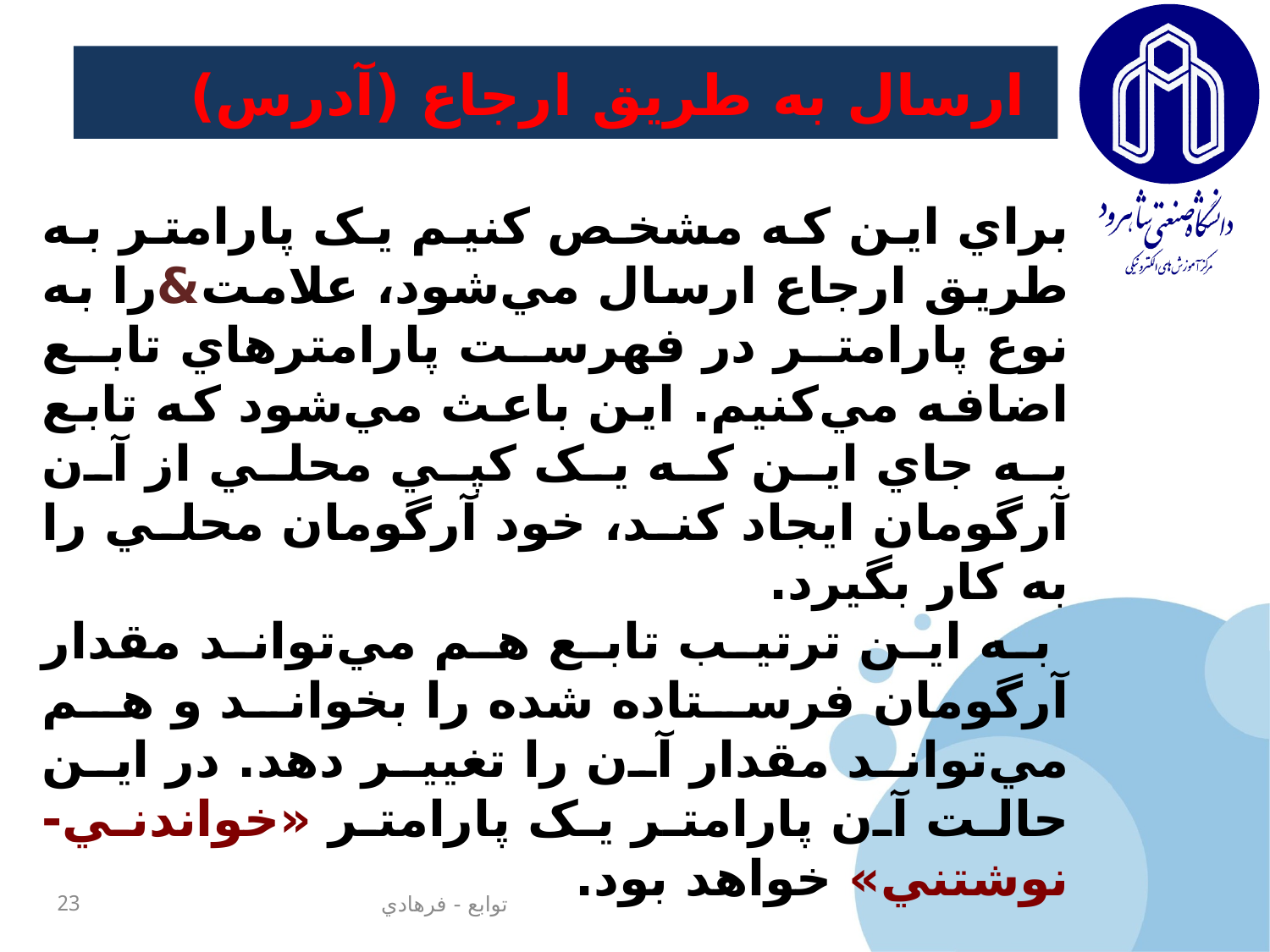

# ارسال به طريق ارجاع‌ (آدرس)
براي اين که مشخص کنيم يک پارامتر به طريق ارجاع ارسال مي‌شود، علامت&را به نوع پارامتر در فهرست پارامترهاي تابع اضافه مي‌کنيم. اين باعث مي‌شود که تابع به جاي اين که يک کپي محلي از آن آرگومان ايجاد کند، خود آرگومان محلي را به کار بگيرد.
 به اين ترتيب تابع هم مي‌تواند مقدار آرگومان فرستاده شده را بخواند و هم مي‌تواند مقدار آن را تغيير دهد. در اين حالت آن پارامتر يک پارامتر «خواندني-نوشتني» خواهد بود.
23
توابع - فرهادي